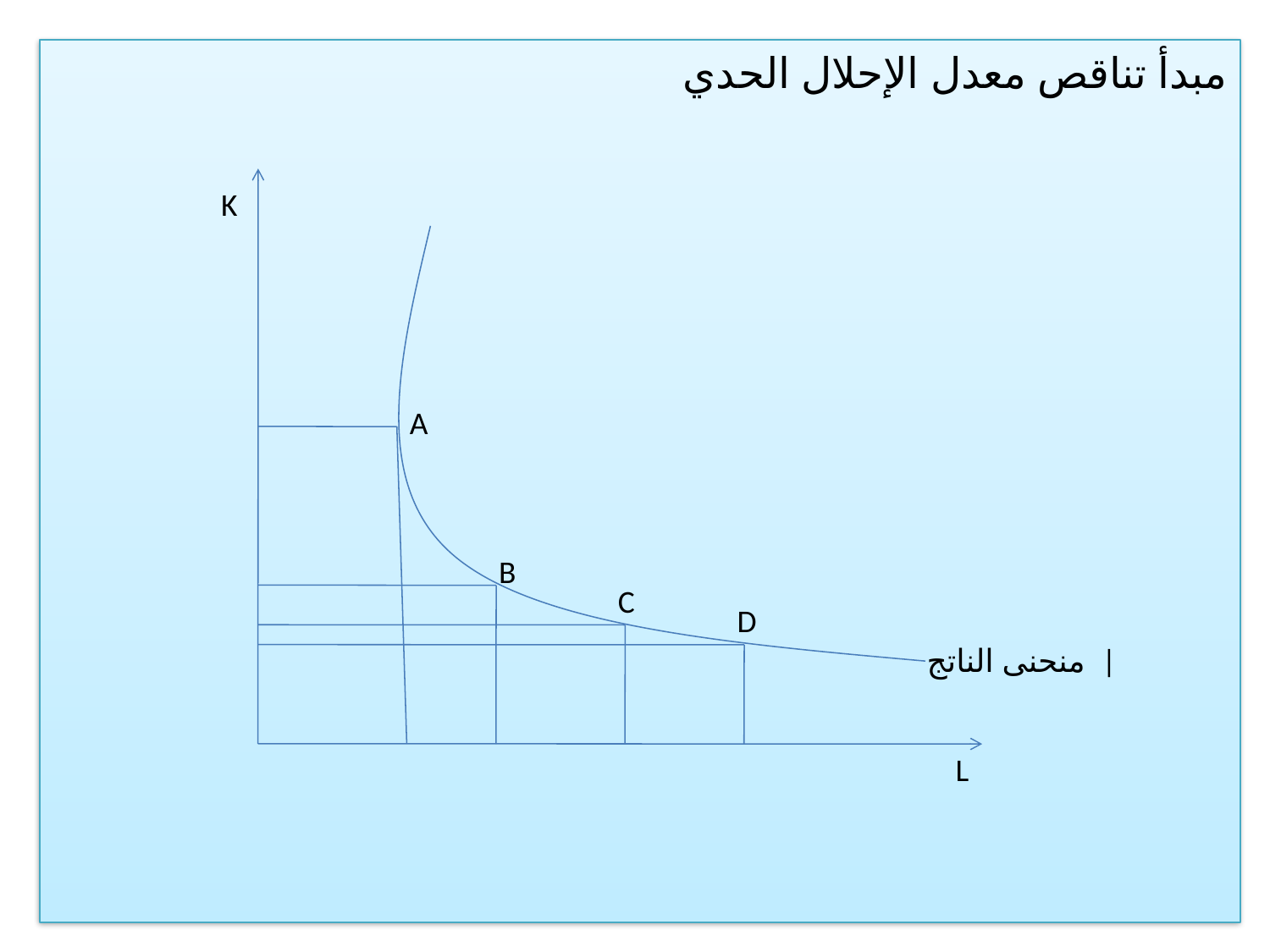

مبدأ تناقص معدل الإحلال الحدي
K

A
B
C
D
منحنى الناتج  |
L